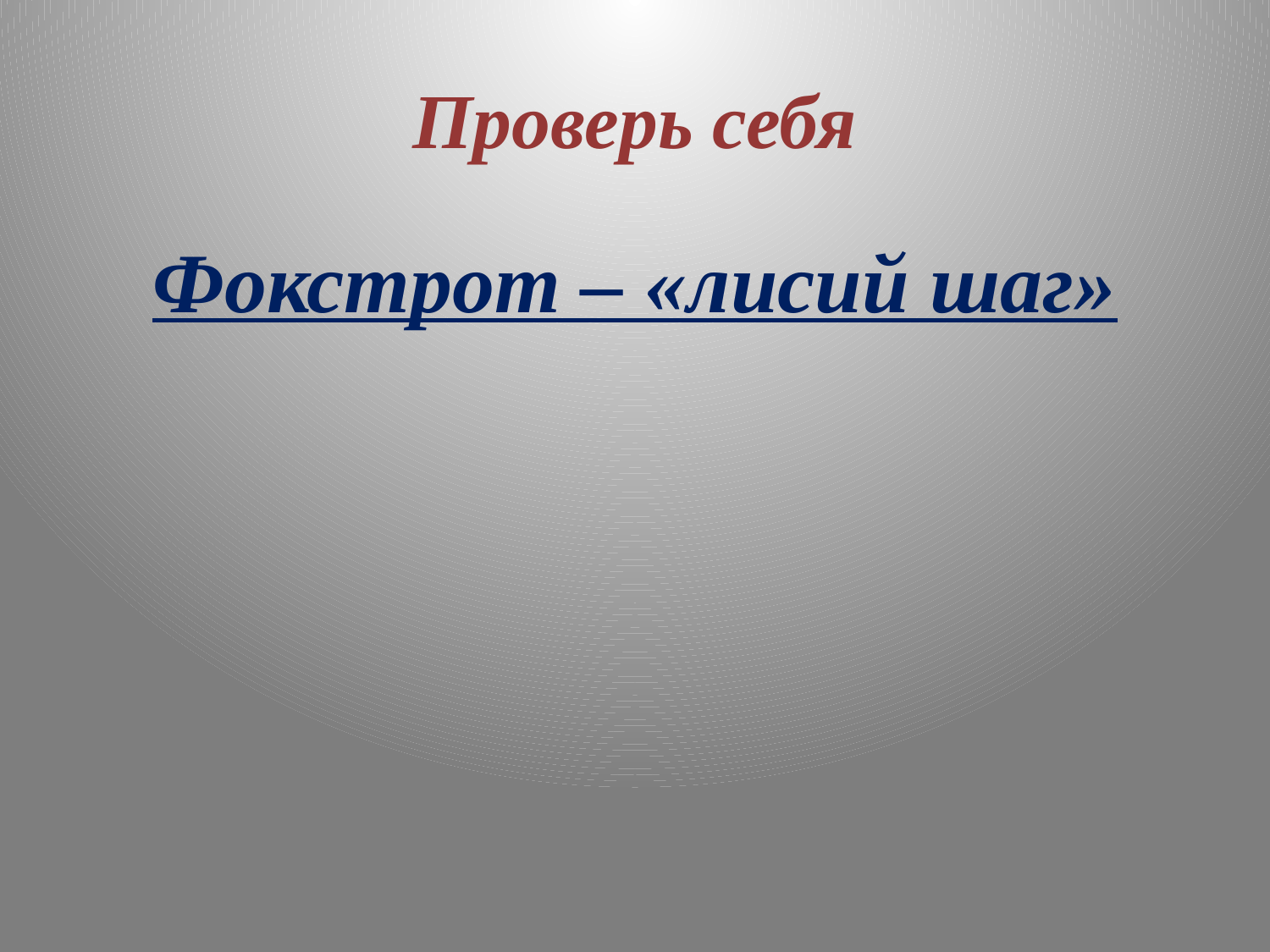

# Проверь себя
Фокстрот – «лисий шаг»